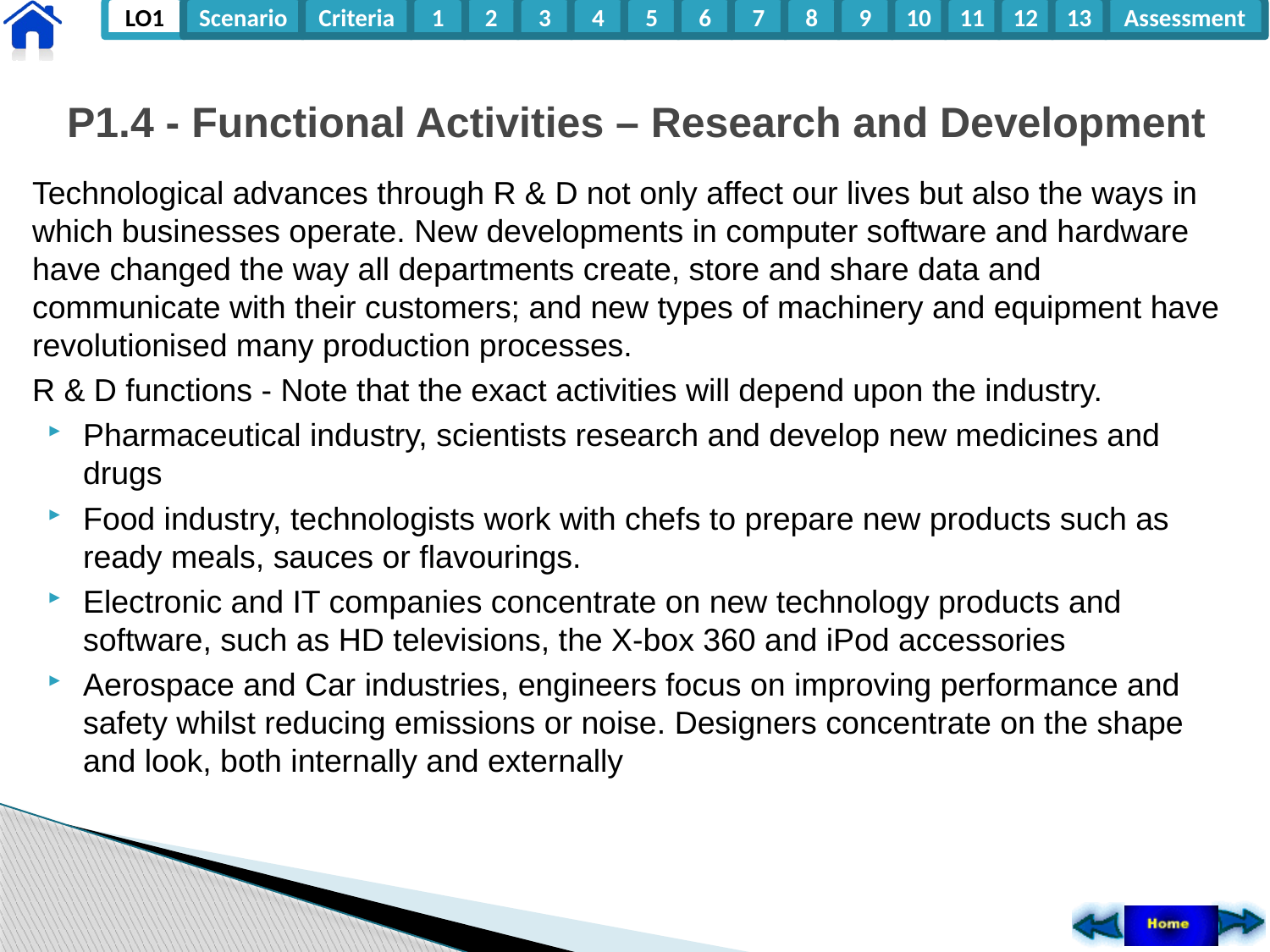

# P1.4 - Functional Activities – Research and Development
Technological advances through R & D not only affect our lives but also the ways in which businesses operate. New developments in computer software and hardware have changed the way all departments create, store and share data and communicate with their customers; and new types of machinery and equipment have revolutionised many production processes.
R & D functions - Note that the exact activities will depend upon the industry.
Pharmaceutical industry, scientists research and develop new medicines and drugs
Food industry, technologists work with chefs to prepare new products such as ready meals, sauces or flavourings.
Electronic and IT companies concentrate on new technology products and software, such as HD televisions, the X-box 360 and iPod accessories
Aerospace and Car industries, engineers focus on improving performance and safety whilst reducing emissions or noise. Designers concentrate on the shape and look, both internally and externally